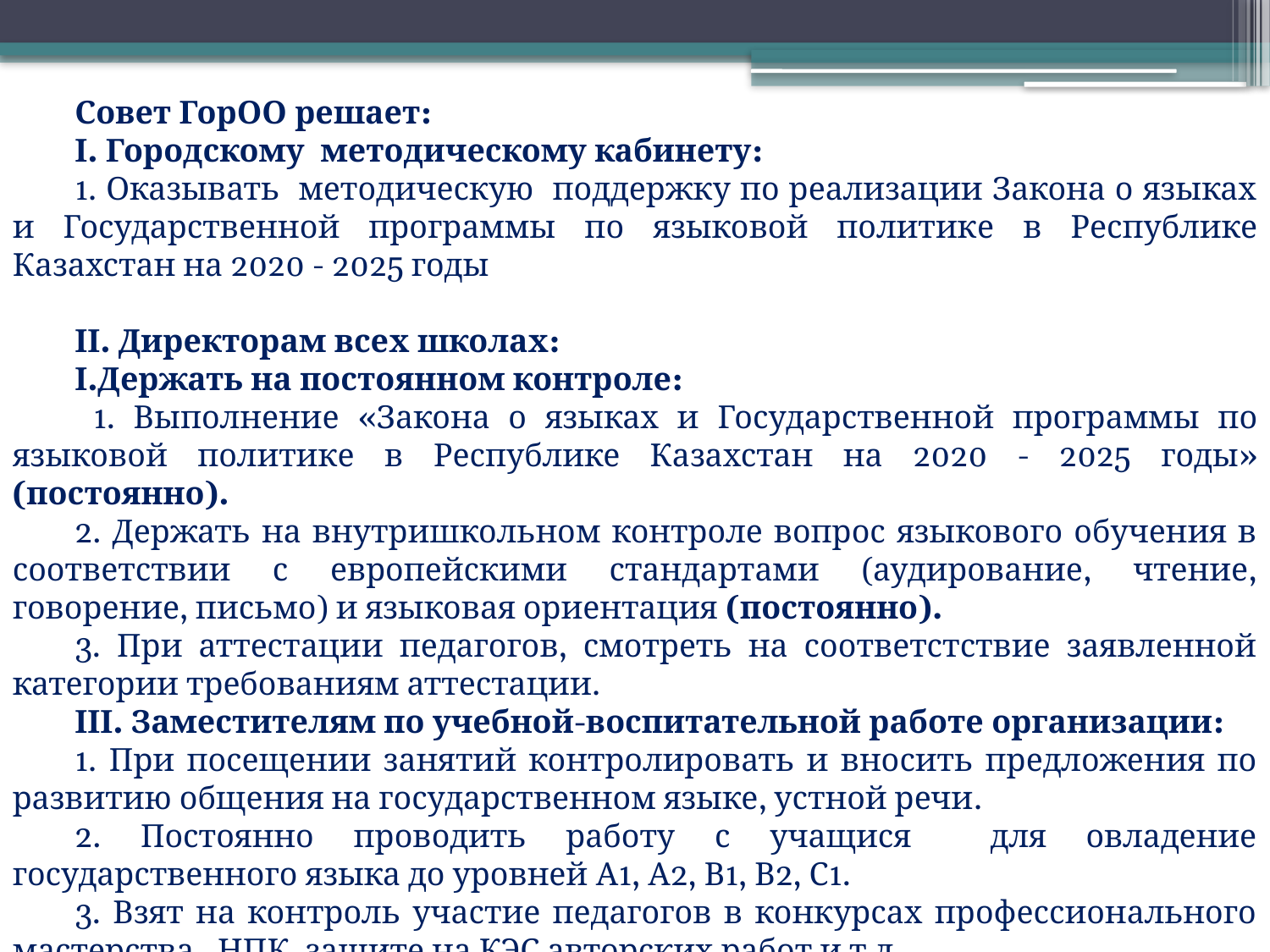

Совет ГорОО решает:
І. Городскому  методическому кабинету:
1. Оказывать  методическую  поддержку по реализации Закона о языках и Государственной программы по языковой политике в Республике Казахстан на 2020 - 2025 годы

ІІ. Директорам всех школах:
І.Держать на постоянном контроле:
 1. Выполнение «Закона о языках и Государственной программы по языковой политике в Республике Казахстан на 2020 - 2025 годы» (постоянно).
2. Держать на внутришкольном контроле вопрос языкового обучения в соответствии с европейскими стандартами (аудирование, чтение, говорение, письмо) и языковая ориентация (постоянно).
3. При аттестации педагогов, смотреть на соответстствие заявленной категории требованиям аттестации.
ІІІ. Заместителям по учебной-воспитательной работе организации:
1. При посещении занятий контролировать и вносить предложения по развитию общения на государственном языке, устной речи.
2. Постоянно проводить работу с учащися  для овладение государственного языка до уровней А1, А2, В1, В2, С1.
3. Взят на контроль участие педагогов в конкурсах профессионального мастерства,  НПК, защите на КЭС авторских работ и т.д.